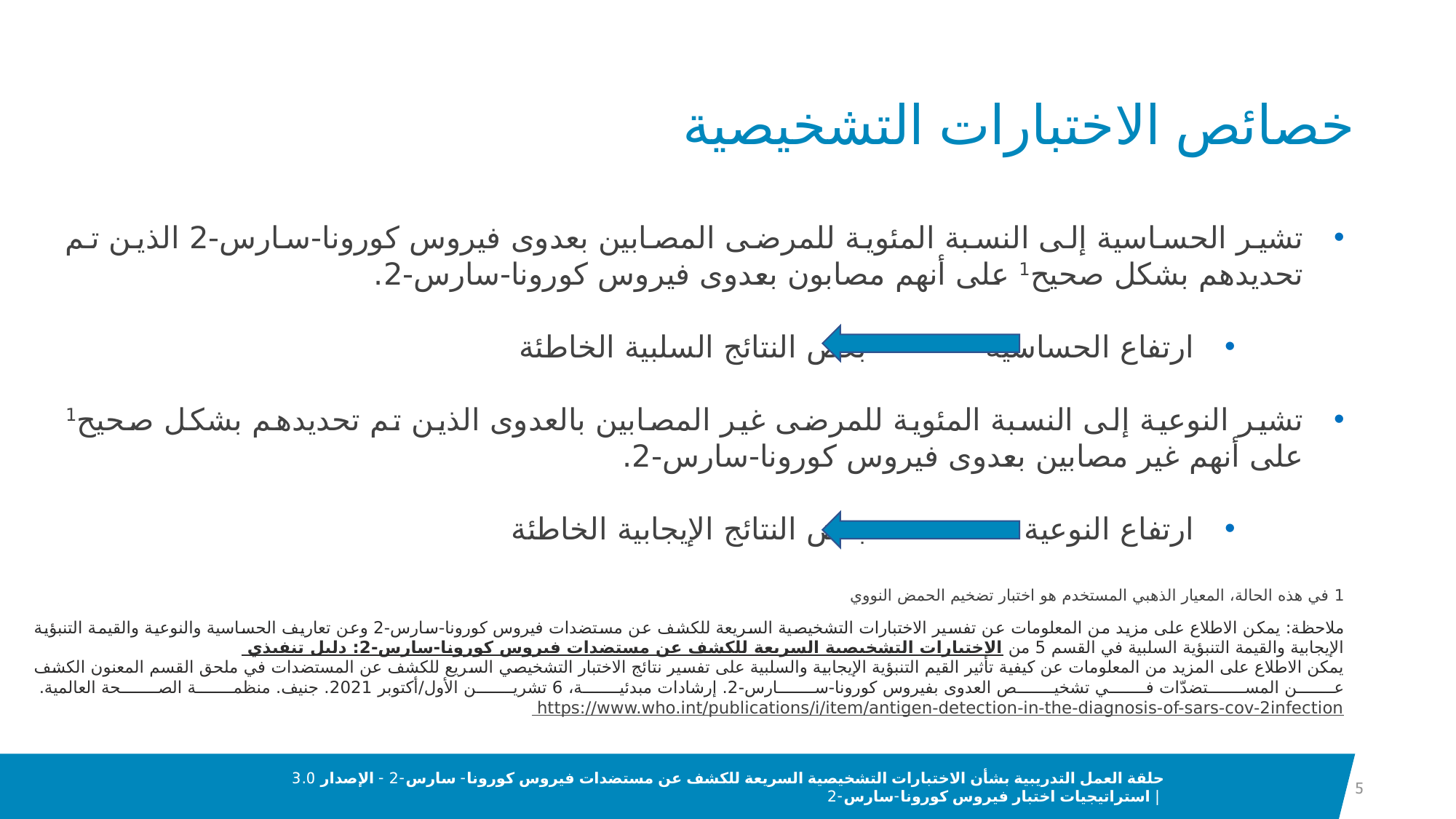

# خصائص الاختبارات التشخيصية
تشير الحساسية إلى النسبة المئوية للمرضى المصابين بعدوى فيروس كورونا-سارس-2 الذين تم تحديدهم بشكل صحيح1 على أنهم مصابون بعدوى فيروس كورونا-سارس-2.

ارتفاع الحساسية 			بعض النتائج السلبية الخاطئة

تشير النوعية إلى النسبة المئوية للمرضى غير المصابين بالعدوى الذين تم تحديدهم بشكل صحيح1 على أنهم غير مصابين بعدوى فيروس كورونا-سارس-2.

ارتفاع النوعية			بعض النتائج الإيجابية الخاطئة

1 في هذه الحالة، المعيار الذهبي المستخدم هو اختبار تضخيم الحمض النووي
ملاحظة: يمكن الاطلاع على مزيد من المعلومات عن تفسير الاختبارات التشخيصية السريعة للكشف عن مستضدات فيروس كورونا-سارس-2 وعن تعاريف الحساسية والنوعية والقيمة التنبؤية الإيجابية والقيمة التنبؤية السلبية في القسم 5 من الاختبارات التشخيصية السريعة للكشف عن مستضدات فيروس كورونا-سارس-2: دليل تنفيذي
يمكن الاطلاع على المزيد من المعلومات عن كيفية تأثير القيم التنبؤية الإيجابية والسلبية على تفسير نتائج الاختبار التشخيصي السريع للكشف عن المستضدات في ملحق القسم المعنون الكشف عن المستضدّات في تشخيص العدوى بفيروس كورونا-سارس-2. إرشادات مبدئية، 6 تشرين الأول/أكتوبر 2021. جنيف. منظمة الصحة العالمية.  https://www.who.int/publications/i/item/antigen-detection-in-the-diagnosis-of-sars-cov-2infection
5
حلقة العمل التدريبية بشأن الاختبارات التشخيصية السريعة للكشف عن مستضدات فيروس كورونا- سارس-2 - الإصدار 3.0 | استراتيجيات اختبار فيروس كورونا-سارس-2